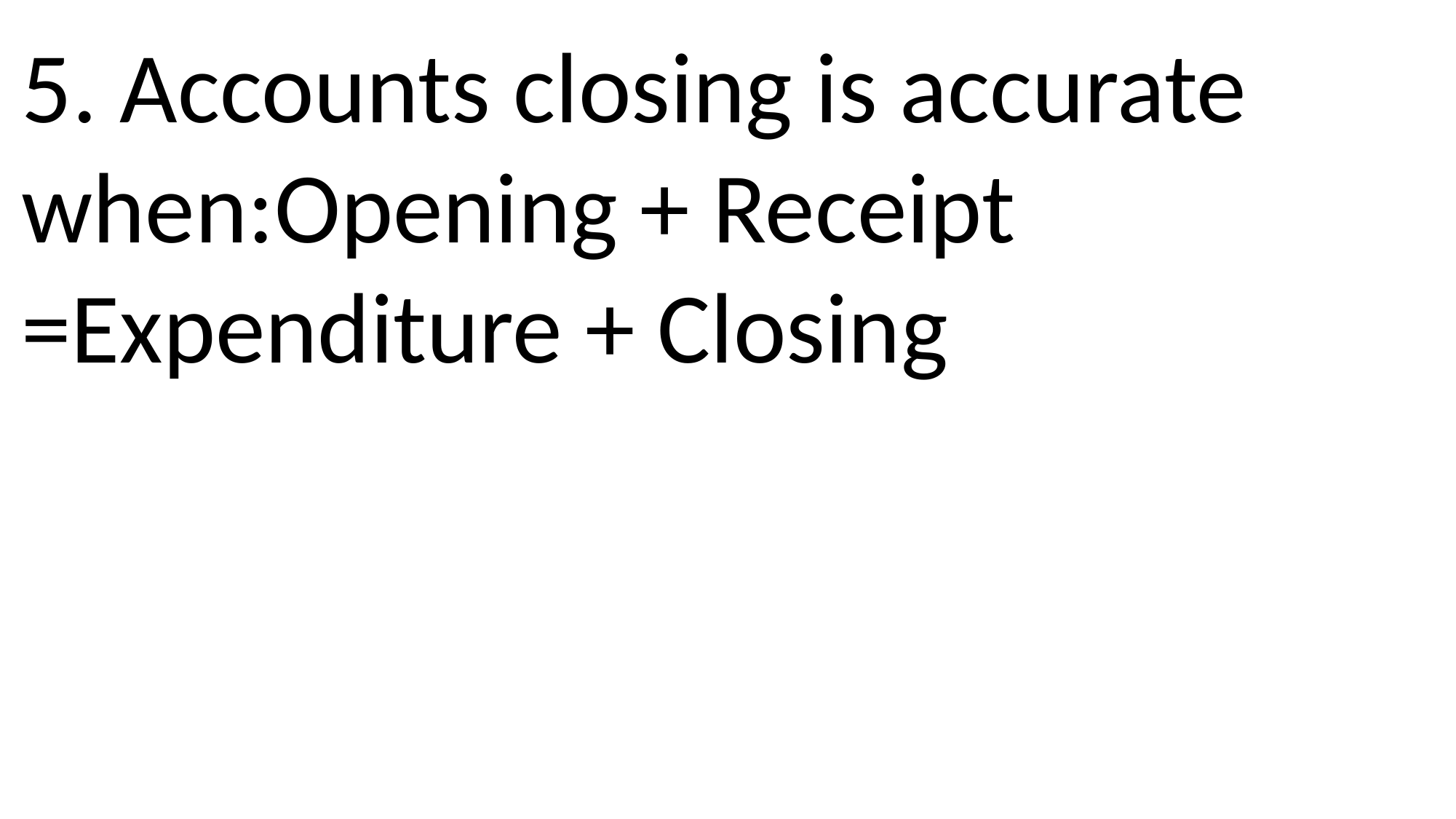

5. Accounts closing is accurate when:Opening + Receipt =Expenditure + Closing